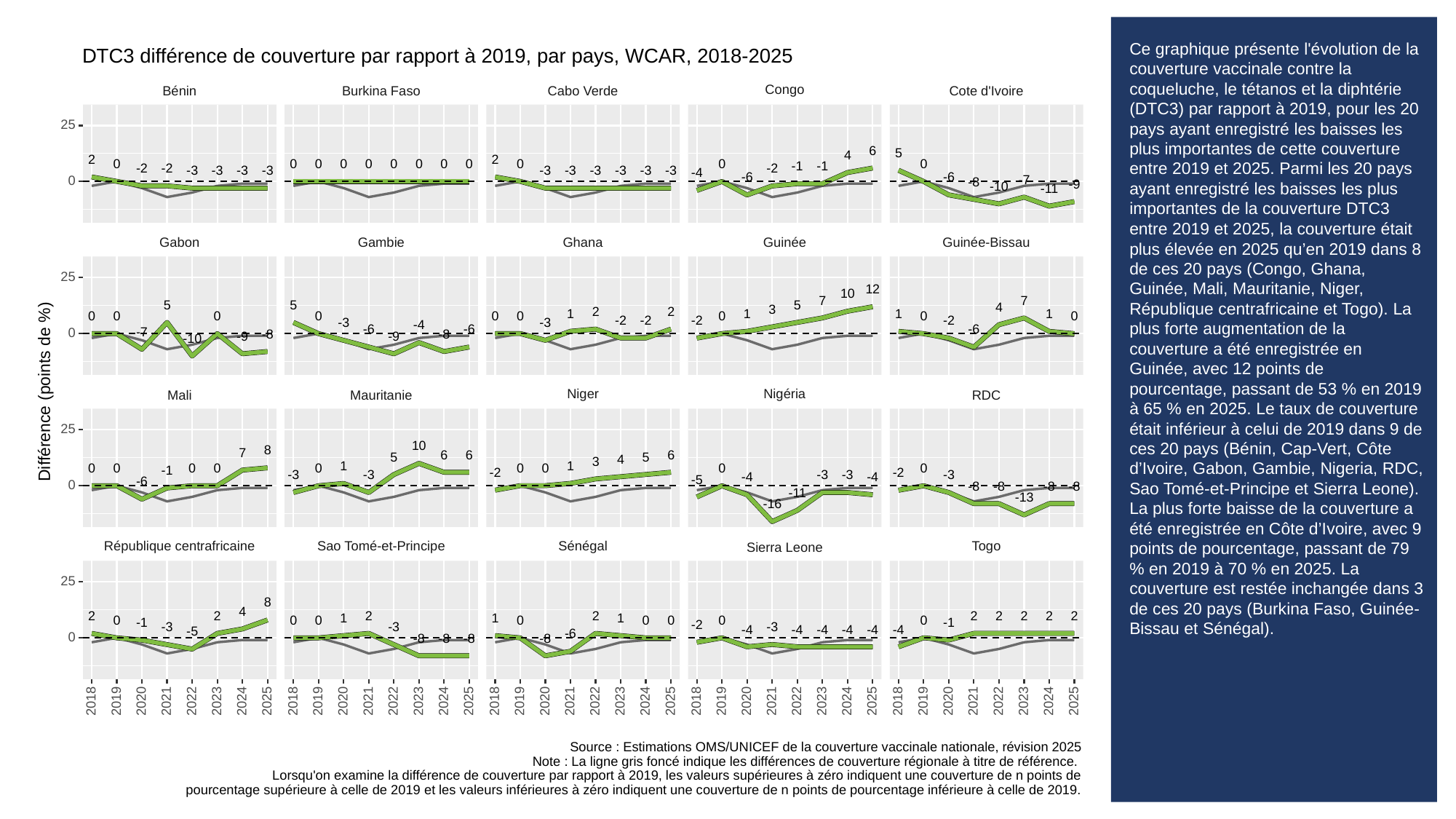

# Ce graphique présente l'évolution de la couverture vaccinale contre la coqueluche, le tétanos et la diphtérie (DTC3) par rapport à 2019, pour les 20 pays ayant enregistré les baisses les plus importantes de cette couverture entre 2019 et 2025. Parmi les 20 pays ayant enregistré les baisses les plus importantes de la couverture DTC3 entre 2019 et 2025, la couverture était plus élevée en 2025 qu’en 2019 dans 8 de ces 20 pays (Congo, Ghana, Guinée, Mali, Mauritanie, Niger, République centrafricaine et Togo). La plus forte augmentation de la couverture a été enregistrée en Guinée, avec 12 points de pourcentage, passant de 53 % en 2019 à 65 % en 2025. Le taux de couverture était inférieur à celui de 2019 dans 9 de ces 20 pays (Bénin, Cap-Vert, Côte d’Ivoire, Gabon, Gambie, Nigeria, RDC, Sao Tomé-et-Principe et Sierra Leone). La plus forte baisse de la couverture a été enregistrée en Côte d’Ivoire, avec 9 points de pourcentage, passant de 79 % en 2019 à 70 % en 2025. La couverture est restée inchangée dans 3 de ces 20 pays (Burkina Faso, Guinée-Bissau et Sénégal).

DTC3 différence de couverture par rapport à 2019, par pays, WCAR, 2018-2025
Congo
Cabo Verde
Cote d'Ivoire
Bénin
Burkina Faso

25

6
5
4

2
2
0
0
0
0
0
0
0
0
0
0
0
0
-1
-1
-2
-2
-2
-3
-3
-3
-3
-3
-3
-3
-3
-3
-3

-4

-6
-6
-7
0

-8
-9

-10
-11

Gabon
Gambie
Ghana
Guinée
Guinée-Bissau

25

12
10
7
7
5
5
5
4
3

2
2
1
1
1
1
0
0
0
0
0
0
0
0
0
-2
-2
-2
-2

-3
-3
-4

-6
-6
-6
-7
0

-8
-8
-9
-9

-10

Différence (points de %)
Nigéria
Niger
RDC
Mali
Mauritanie

25

10
8
7
6
6
6
5
5
4
3

1
1

0
0
0
0
0
0
0
0
0
-1

-2
-2
-3
-3
-3
-3
-3

-4
-4
-5
-6
0
-8
-8
-8
-8

-11
-13
-16

Sénégal
République centrafricaine
Sao Tomé-et-Principe
Togo
Sierra Leone

25

8
4

2
2
2
2
2
2
2
2
2
1
1
1
0
0
0
0
0
0
0
0
-1
-1

-2
-3
-3
-3
-4
-4
-4
-4
-4
-4
-5
-6
0

-8
-8
-8
-8

2023
2023
2023
2023
2023
2018
2019
2020
2021
2022
2024
2025
2018
2019
2020
2021
2022
2024
2025
2018
2019
2020
2021
2022
2024
2025
2018
2019
2020
2021
2022
2024
2025
2018
2019
2020
2021
2022
2024
2025
Source : Estimations OMS/UNICEF de la couverture vaccinale nationale, révision 2025
Note : La ligne gris foncé indique les différences de couverture régionale à titre de référence.
Lorsqu'on examine la différence de couverture par rapport à 2019, les valeurs supérieures à zéro indiquent une couverture de n points de
pourcentage supérieure à celle de 2019 et les valeurs inférieures à zéro indiquent une couverture de n points de pourcentage inférieure à celle de 2019.